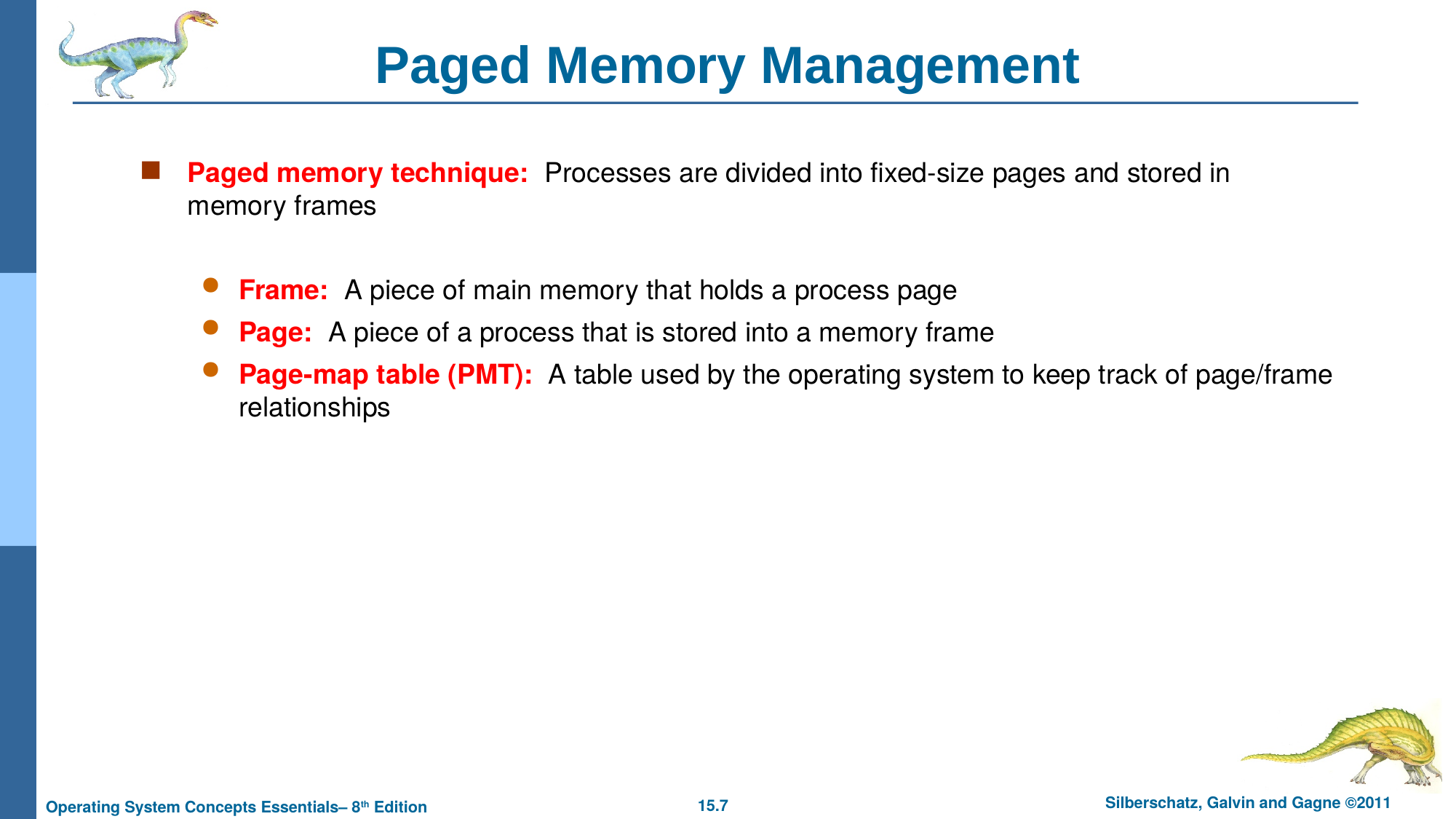

# Paged Memory Management
Paged memory technique:  Processes are divided into fixed-size pages and stored in memory frames

Frame:  A piece of main memory that holds a process page
Page:  A piece of a process that is stored into a memory frame
Page-map table (PMT):  A table used by the operating system to keep track of page/frame relationships